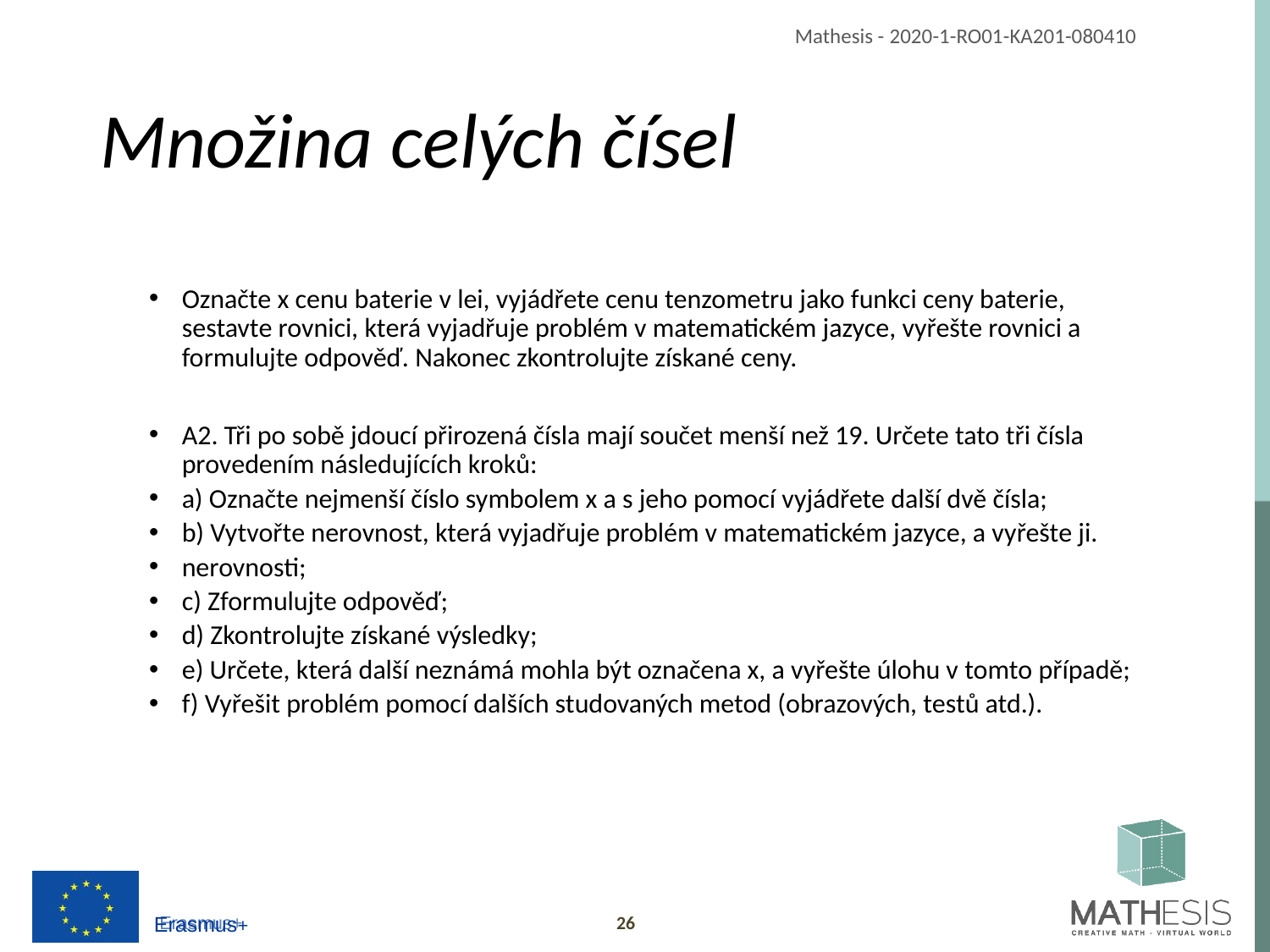

# Množina celých čísel
Označte x cenu baterie v lei, vyjádřete cenu tenzometru jako funkci ceny baterie, sestavte rovnici, která vyjadřuje problém v matematickém jazyce, vyřešte rovnici a formulujte odpověď. Nakonec zkontrolujte získané ceny.

A2. Tři po sobě jdoucí přirozená čísla mají součet menší než 19. Určete tato tři čísla provedením následujících kroků:
a) Označte nejmenší číslo symbolem x a s jeho pomocí vyjádřete další dvě čísla;
b) Vytvořte nerovnost, která vyjadřuje problém v matematickém jazyce, a vyřešte ji.
nerovnosti;
c) Zformulujte odpověď;
d) Zkontrolujte získané výsledky;
e) Určete, která další neznámá mohla být označena x, a vyřešte úlohu v tomto případě;
f) Vyřešit problém pomocí dalších studovaných metod (obrazových, testů atd.).